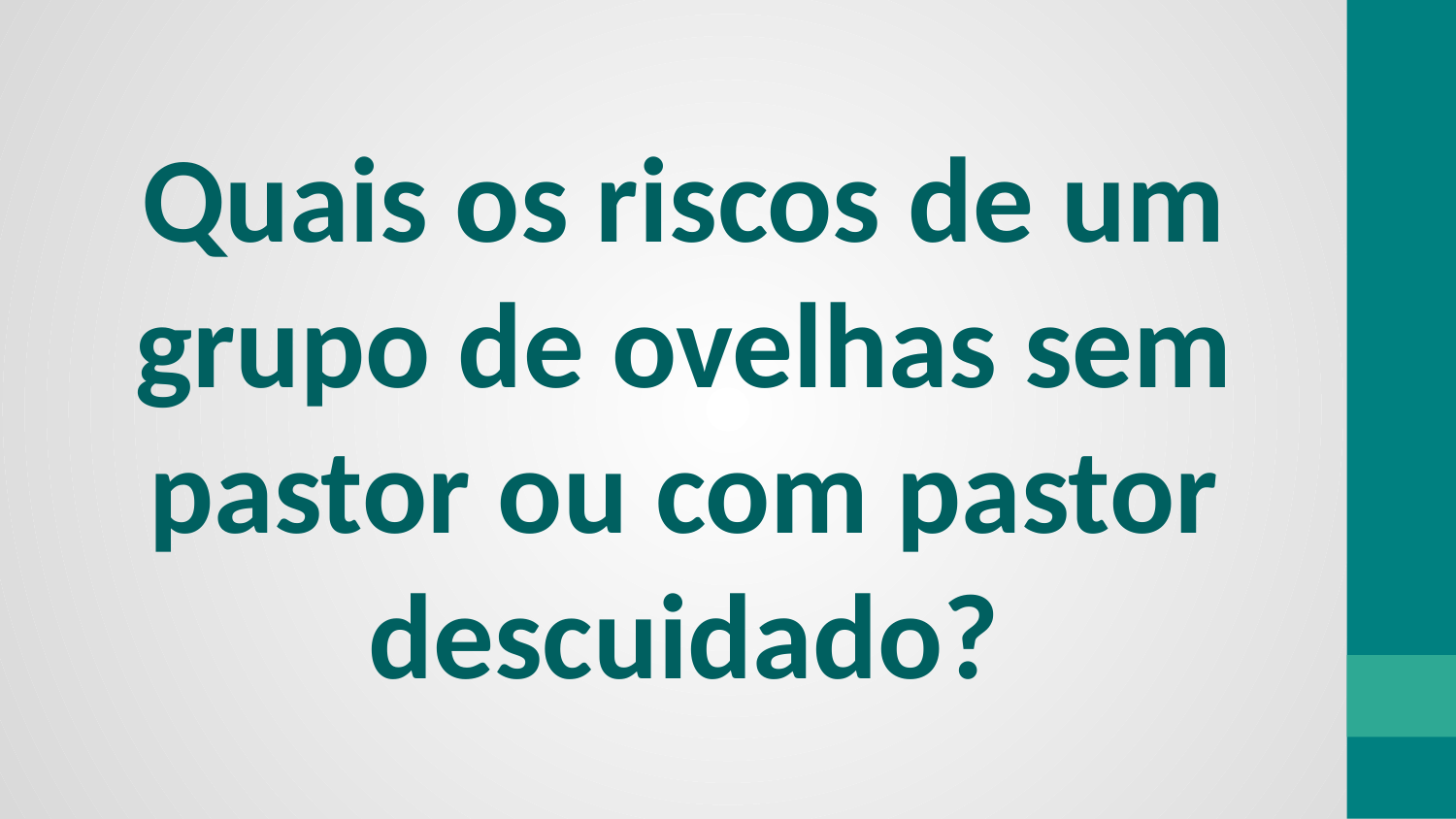

Quais os riscos de um grupo de ovelhas sem pastor ou com pastor descuidado?